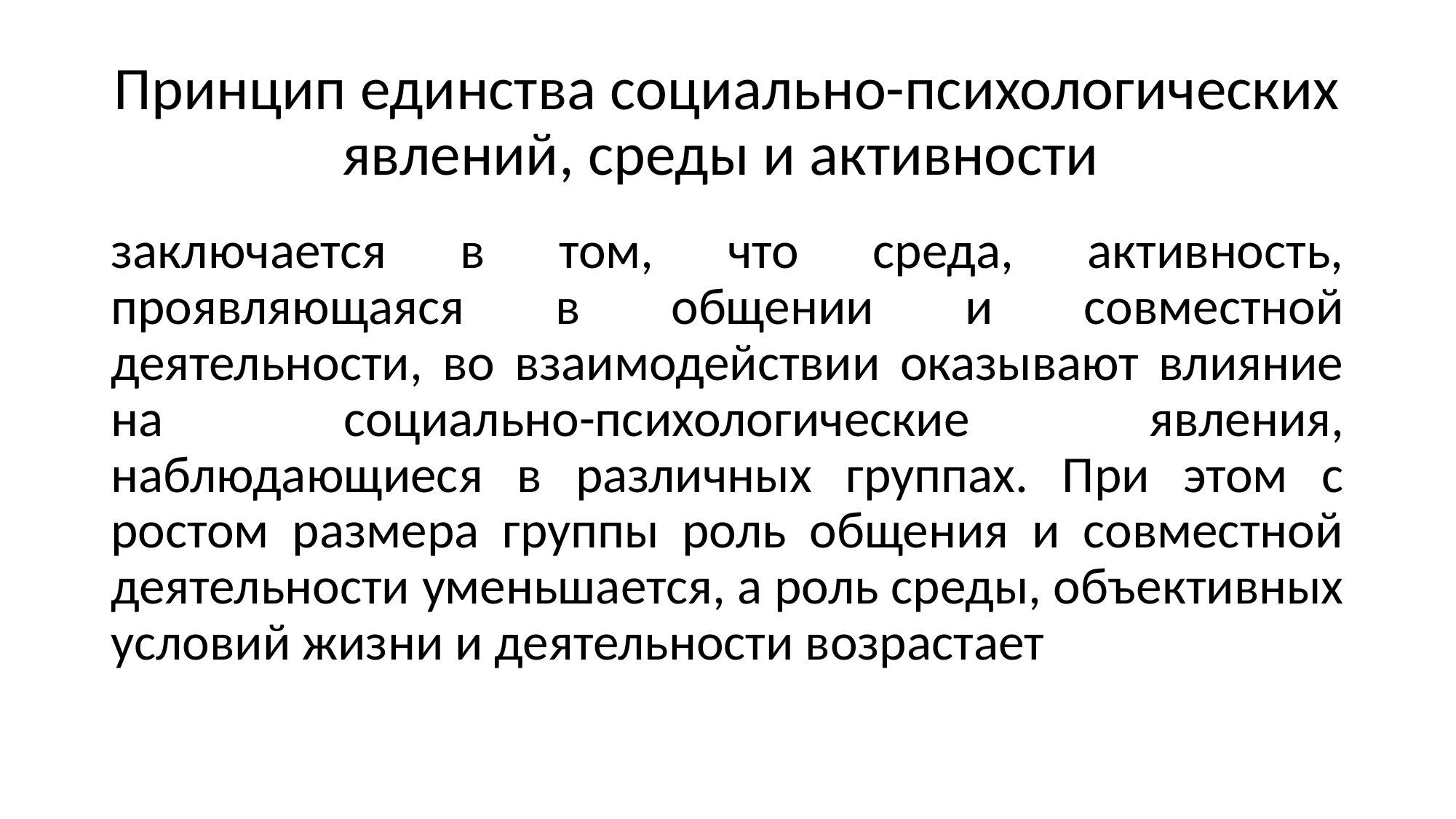

# Принцип единства социально-психологических явлений, среды и активности
заключается в том, что среда, активность, проявляющаяся в общении и совместной деятельности, во взаимодействии оказывают влияние на социально-психологические явления, наблюдающиеся в различных группах. При этом с ростом размера группы роль общения и совместной деятельности уменьшается, а роль среды, объективных условий жизни и деятельности возрастает